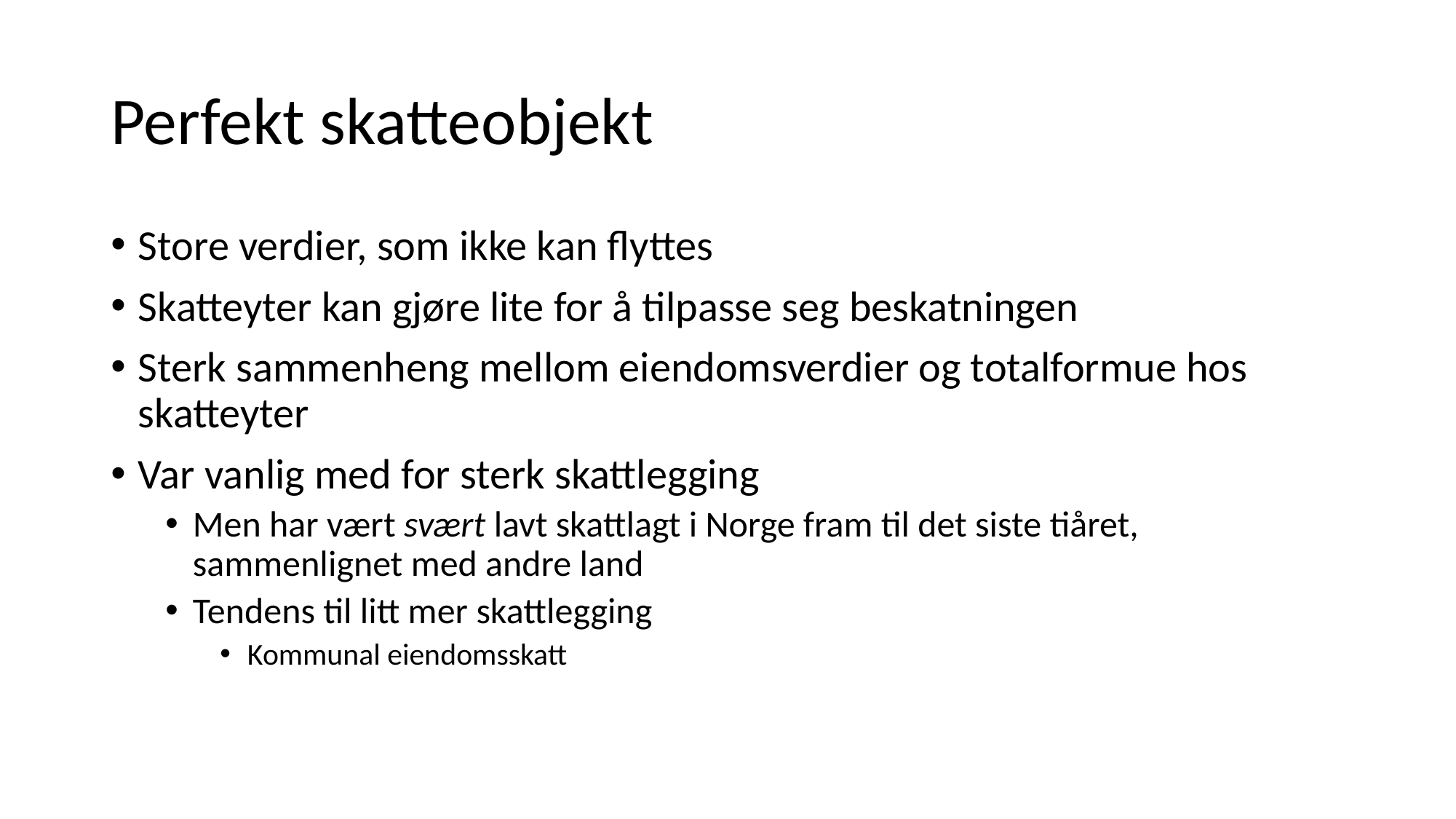

# Perfekt skatteobjekt
Store verdier, som ikke kan flyttes
Skatteyter kan gjøre lite for å tilpasse seg beskatningen
Sterk sammenheng mellom eiendomsverdier og totalformue hos skatteyter
Var vanlig med for sterk skattlegging
Men har vært svært lavt skattlagt i Norge fram til det siste tiåret, sammenlignet med andre land
Tendens til litt mer skattlegging
Kommunal eiendomsskatt